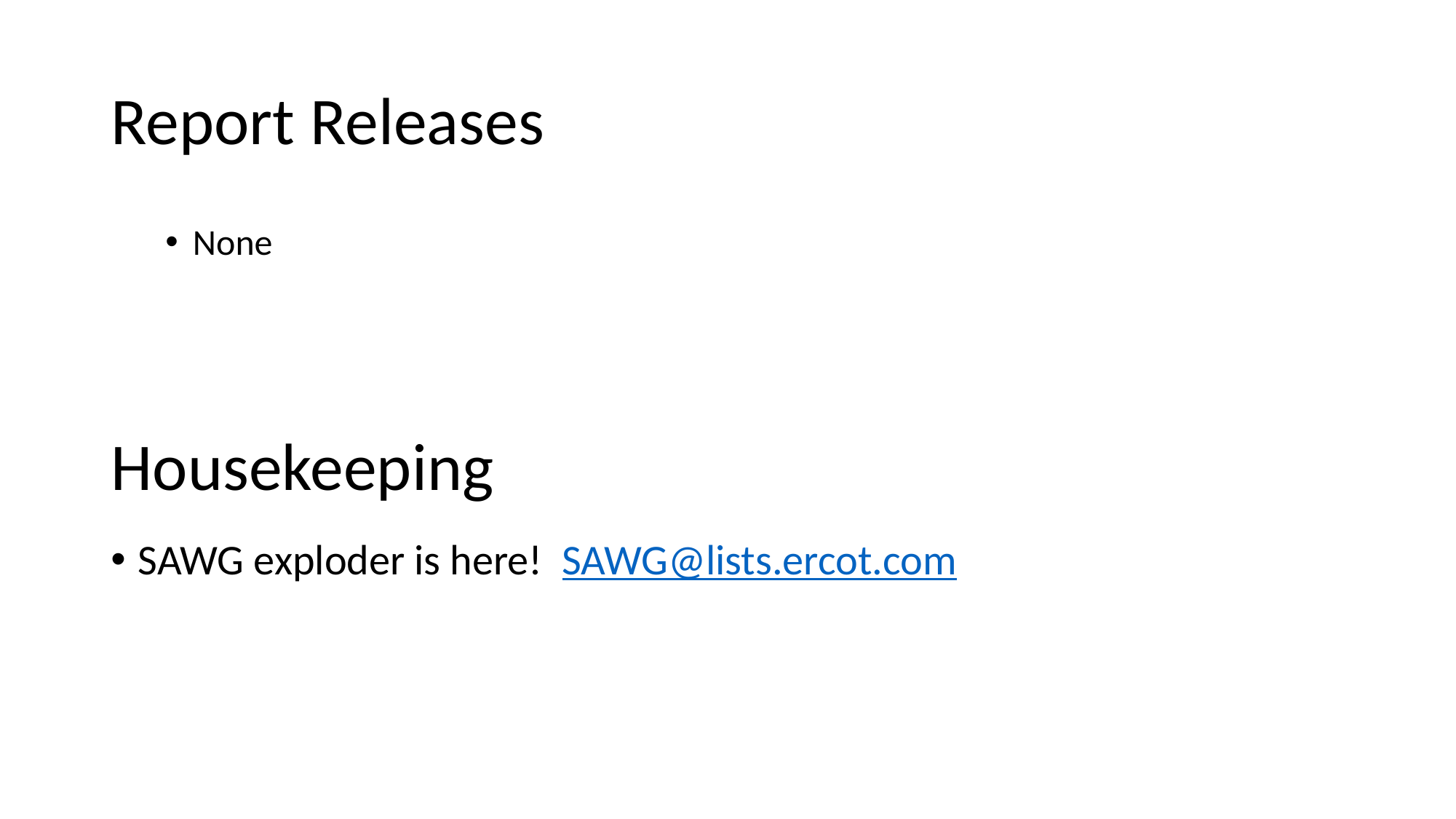

# Report Releases
None

Housekeeping

SAWG exploder is here!  SAWG@lists.ercot.com